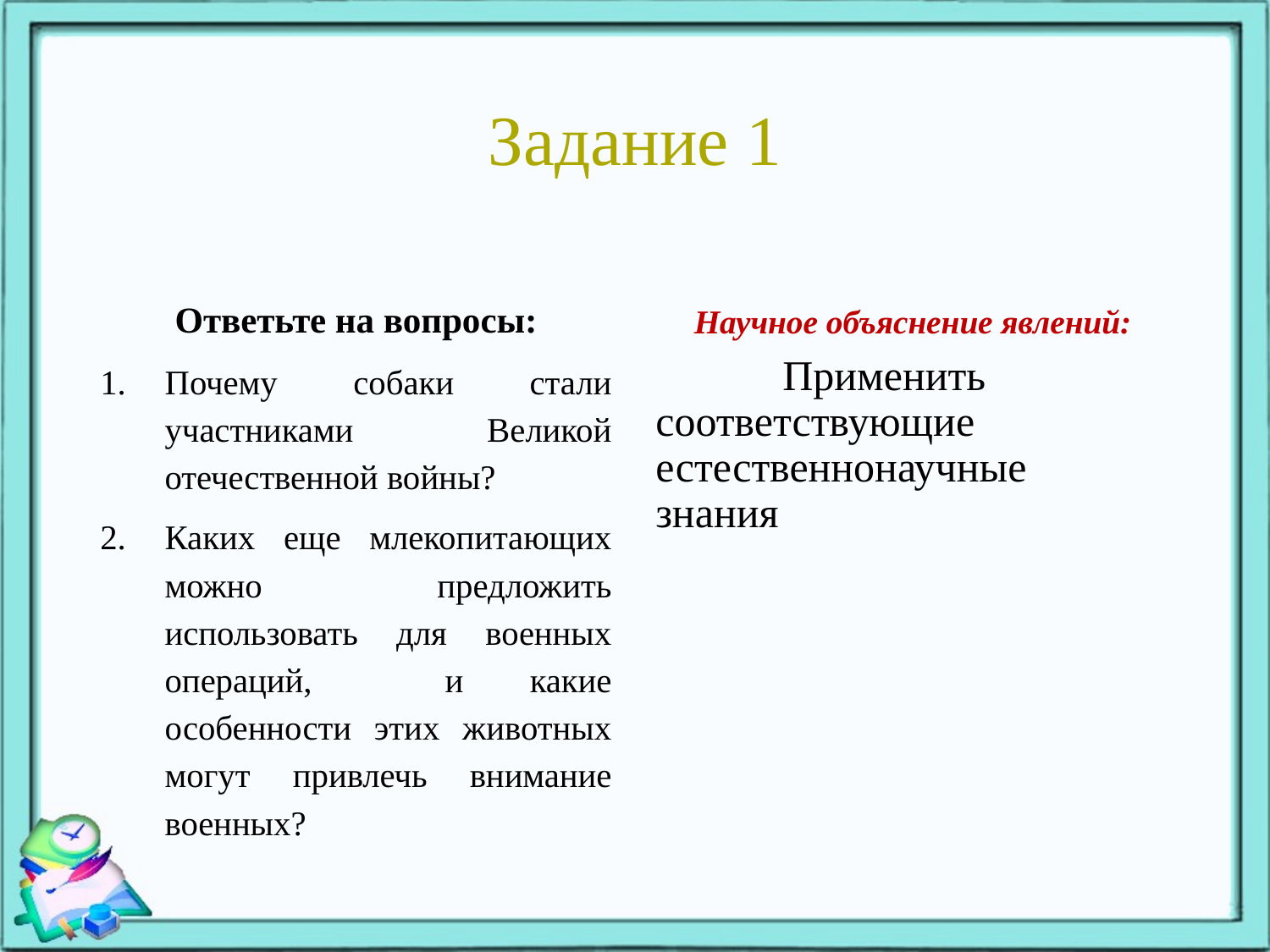

# Задание 1

Ответьте на вопросы:

Научное объяснение явлений:

Почему собаки стали участниками Великой отечественной войны?
Каких еще млекопитающих можно предложить использовать для военных операций,  и какие особенности этих животных могут привлечь внимание военных?

 	Применить 	соответствующие 	естественнонаучные 	знания